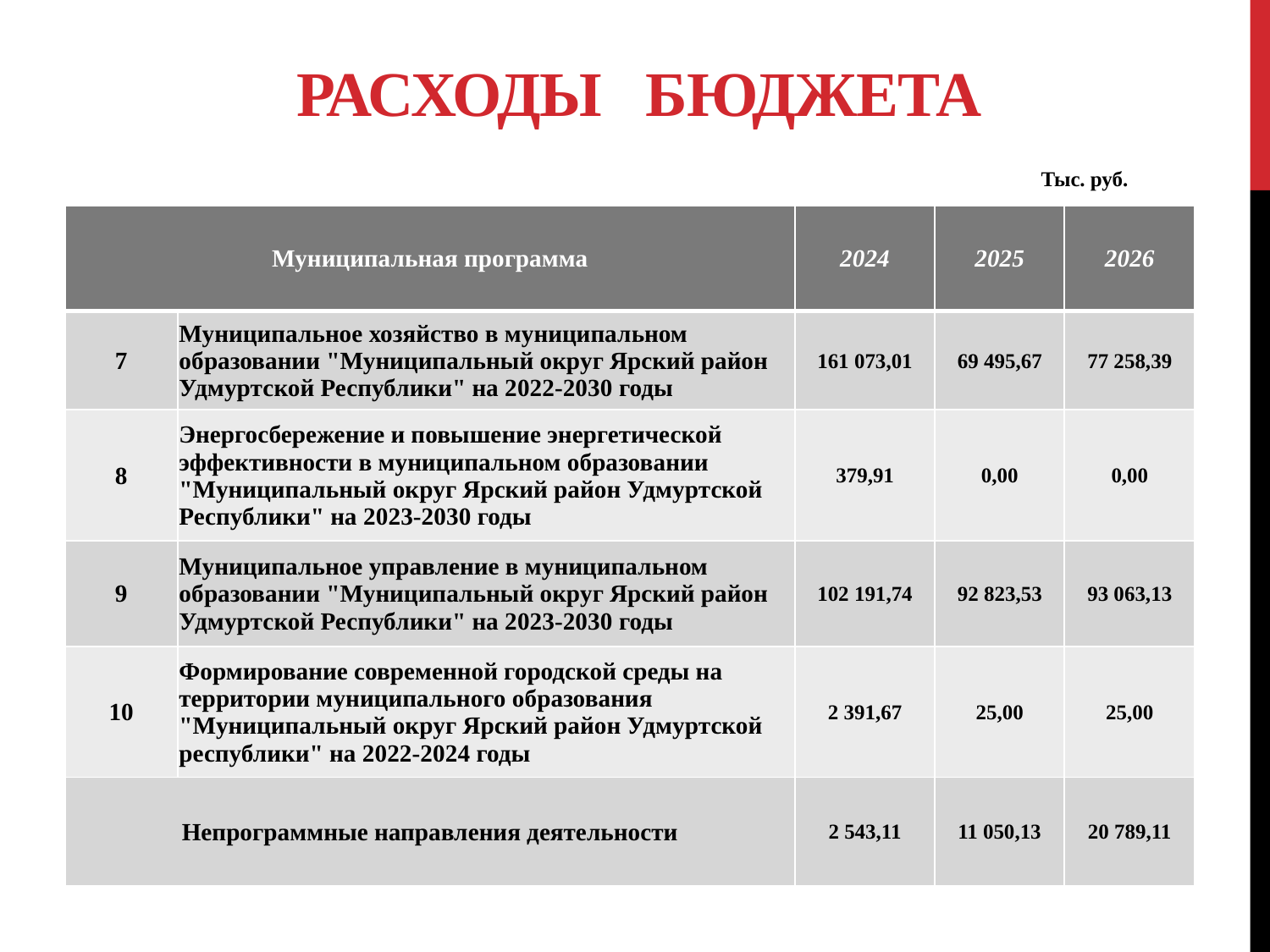

# Расходы   бюджета
Тыс. руб.
| Муниципальная программа |  | 2024 | 2025 | 2026 |
| --- | --- | --- | --- | --- |
| 7 | Муниципальное хозяйство в муниципальном образовании "Муниципальный округ Ярский район Удмуртской Республики" на 2022-2030 годы | 161 073,01 | 69 495,67 | 77 258,39 |
| 8 | Энергосбережение и повышение энергетической эффективности в муниципальном образовании "Муниципальный округ Ярский район Удмуртской Республики" на 2023-2030 годы | 379,91 | 0,00 | 0,00 |
| 9 | Муниципальное управление в муниципальном образовании "Муниципальный округ Ярский район Удмуртской Республики" на 2023-2030 годы | 102 191,74 | 92 823,53 | 93 063,13 |
| 10 | Формирование современной городской среды на территории муниципального образования "Муниципальный округ Ярский район Удмуртской республики" на 2022-2024 годы | 2 391,67 | 25,00 | 25,00 |
| Непрограммные направления деятельности |  | 2 543,11 | 11 050,13 | 20 789,11 |